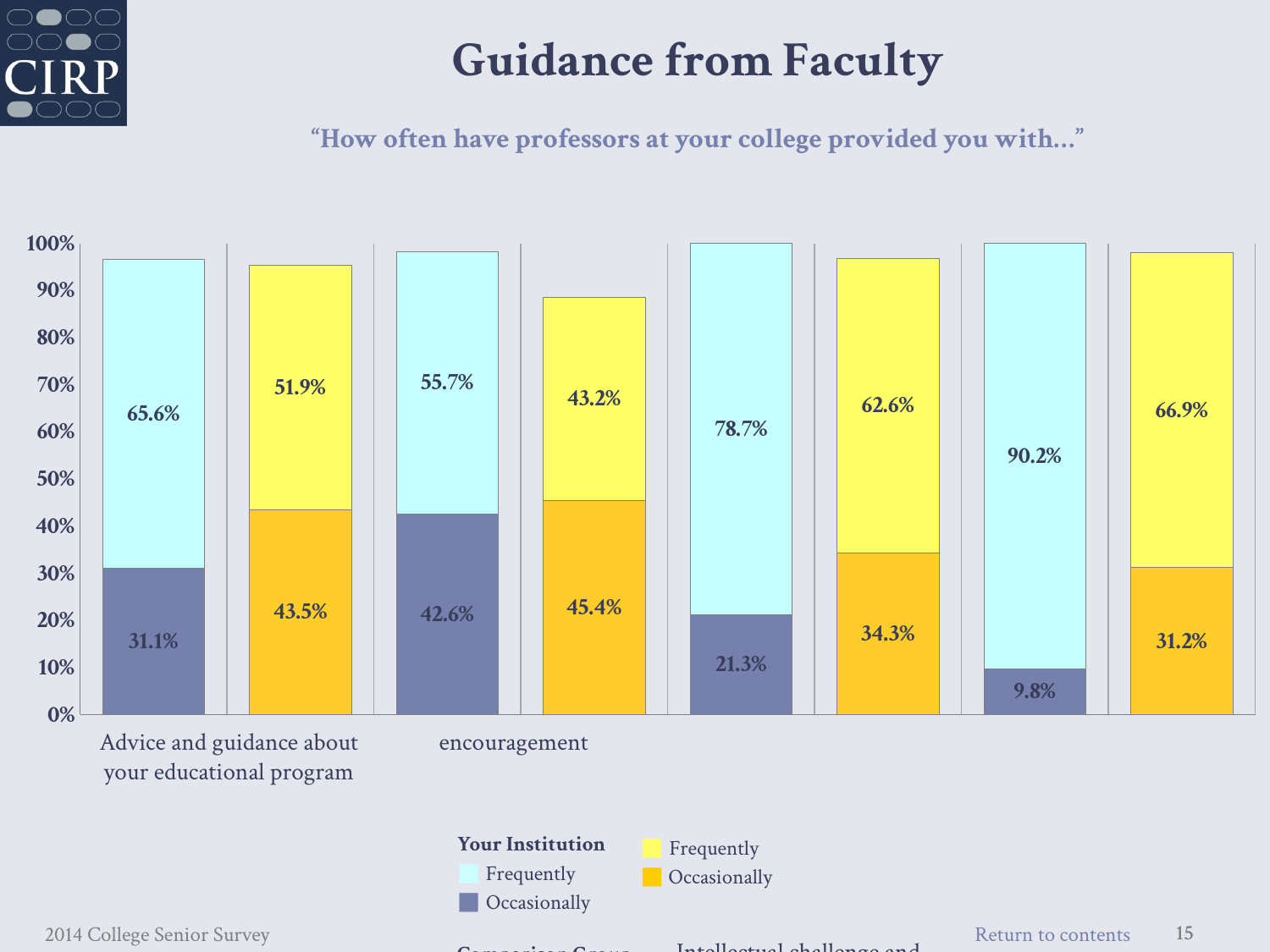

Guidance from Faculty
“How often have professors at your college provided you with…”

### Chart

| Category | occasionally | frequently |
|---|---|---|
| Advice and guidance about your educational program | 0.311 | 0.656 |
| comp | 0.435 | 0.519 |
| Emotional support and encouragement | 0.426 | 0.557 |
| comp | 0.454 | 0.432 |
| Honest feedback about your skills and abilities | 0.213 | 0.787 |
| comp | 0.343 | 0.626 |
| Intellectual challenge and stimulation | 0.098 | 0.902 |
| comp | 0.312 | 0.669 |
Advice and guidance about your educational program

Emotional support and encouragement

Honest feedback about your skills and abilities

Intellectual challenge and stimulation

Your Institution
■ Frequently
■ Occasionally

Comparison Group
■ Frequently
■ Occasionally

2014 College Senior Survey
15
15